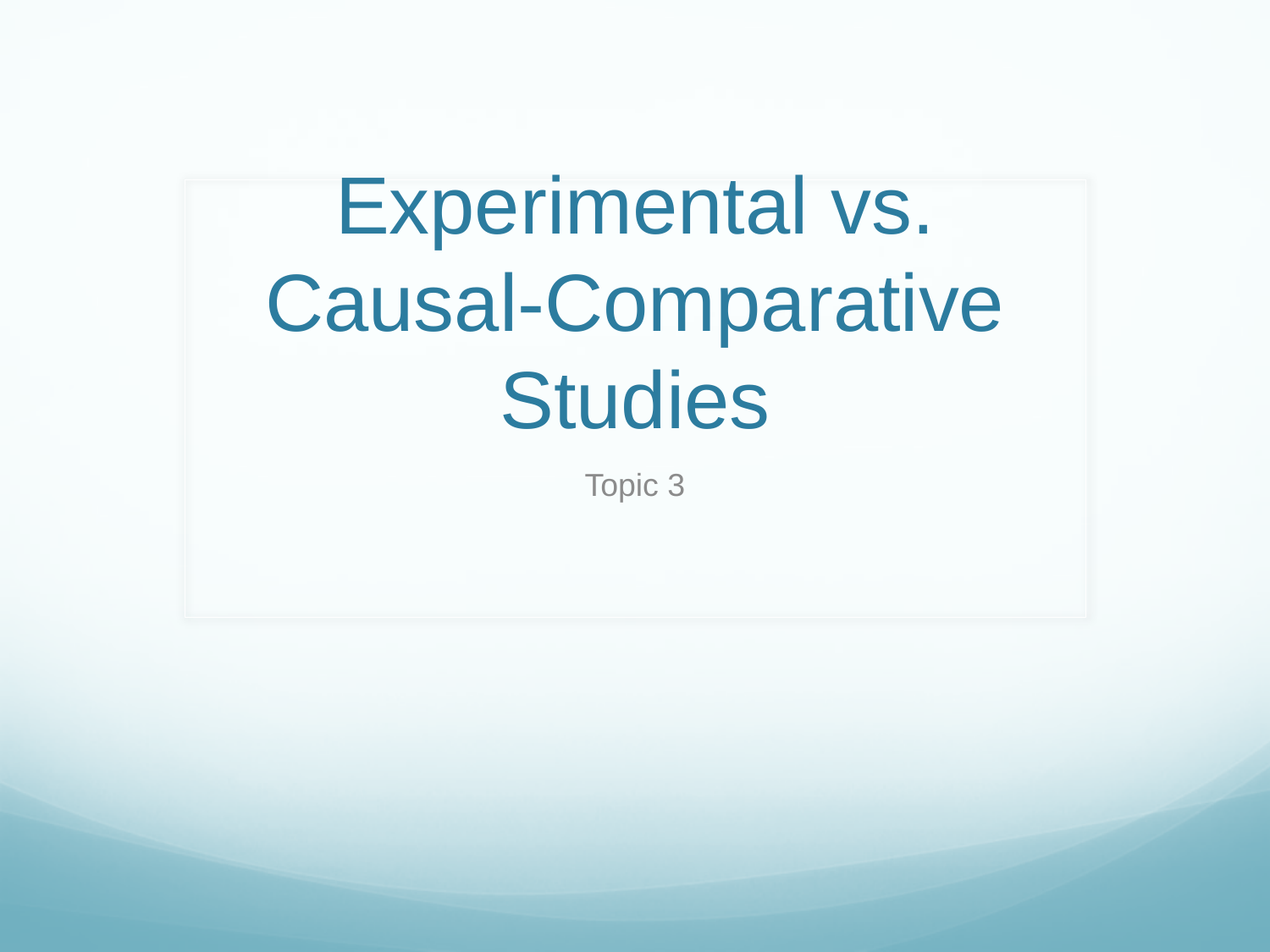

# Experimental vs. Causal-Comparative Studies
Topic 3